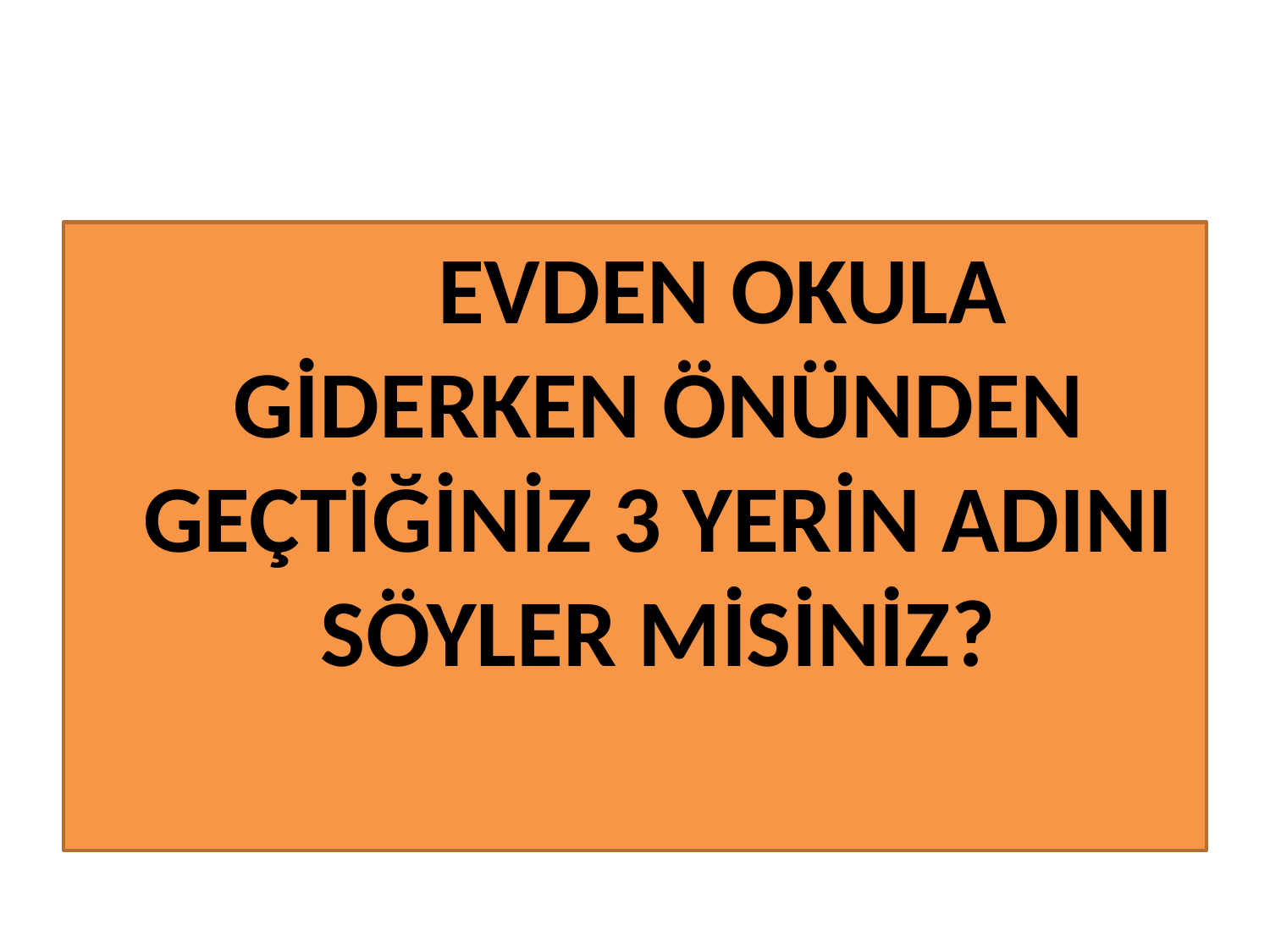

EVDEN OKULA GİDERKEN ÖNÜNDEN GEÇTİĞİNİZ 3 YERİN ADINI SÖYLER MİSİNİZ?